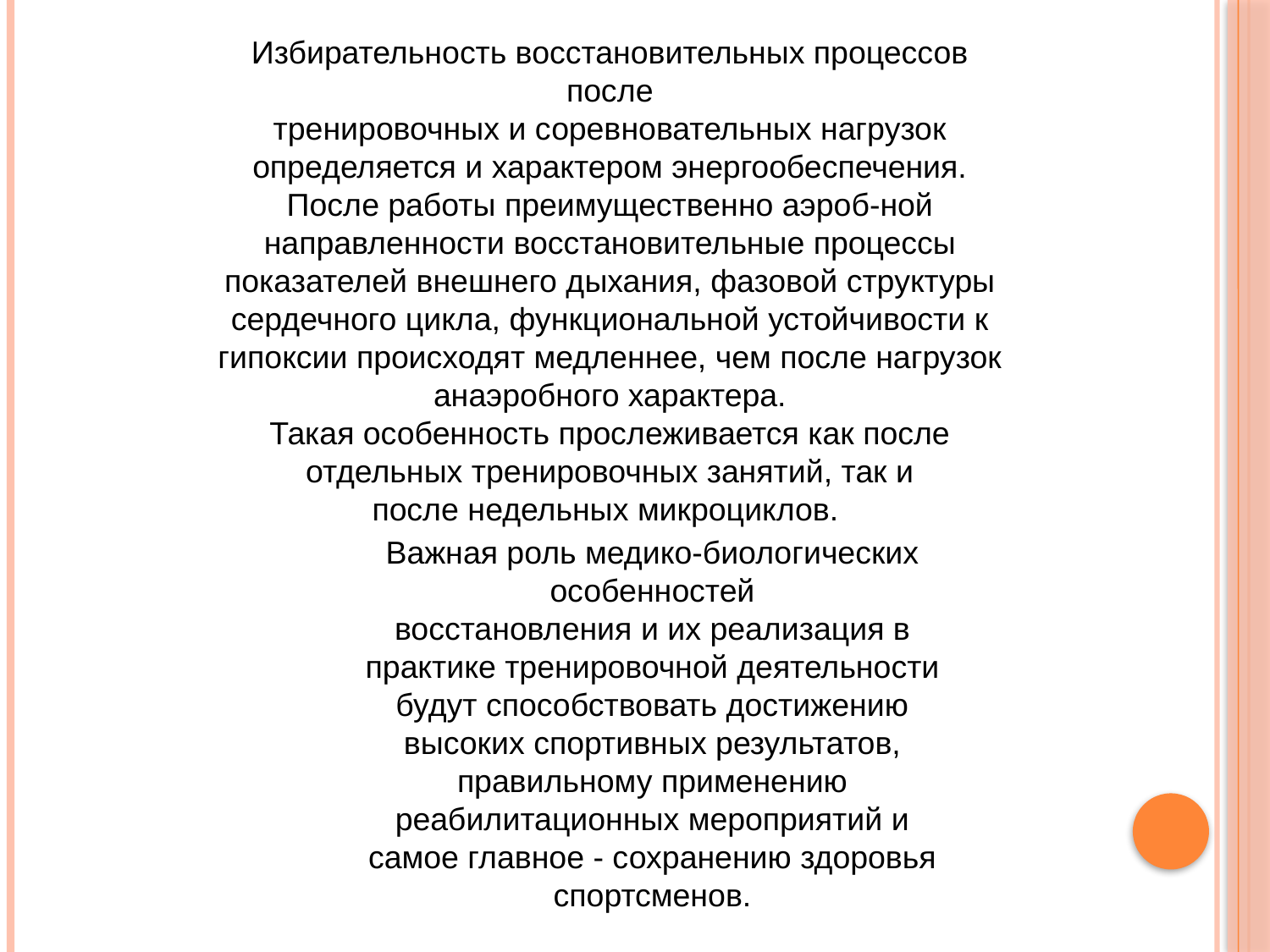

Избирательность восстановительных процессов после
тренировочных и соревновательных нагрузок определяется и характером энергообеспечения. После работы преимущественно аэроб-ной направленности восстановительные процессы показателей внешнего дыхания, фазовой структуры сердечного цикла, функциональной устойчивости к гипоксии происходят медленнее, чем после нагрузок анаэробного характера.
Такая особенность прослеживается как после отдельных тренировочных занятий, так и
после недельных микроциклов.
Важная роль медико-биологических особенностей
восстановления и их реализация в практике тренировочной деятельности будут способствовать достижению высоких спортивных результатов, правильному применению реабилитационных мероприятий и самое главное - сохранению здоровья спортсменов.